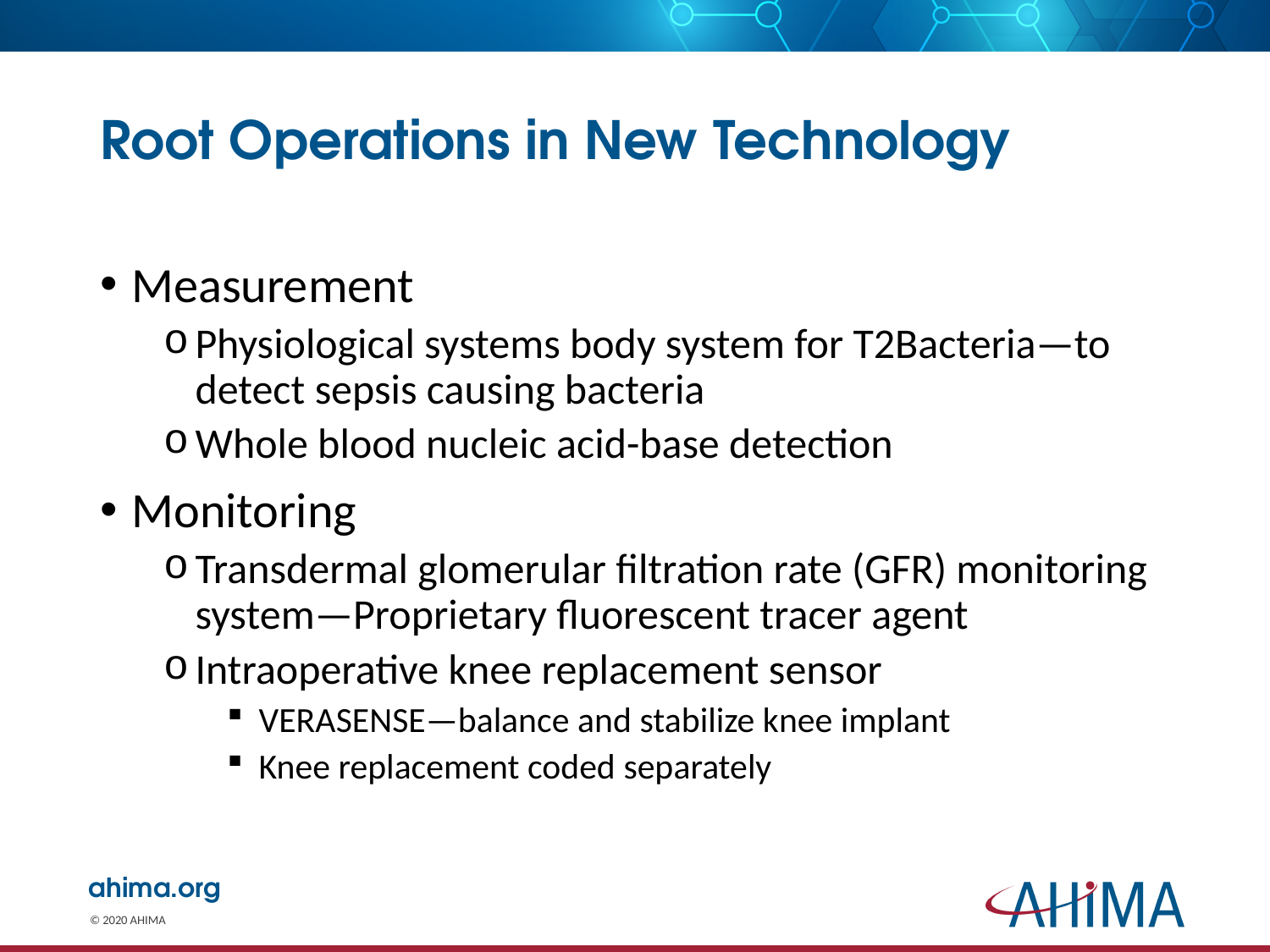

# Root Operations in New Technology
Measurement
Physiological systems body system for T2Bacteria—to detect sepsis causing bacteria
Whole blood nucleic acid-base detection
Monitoring
Transdermal glomerular filtration rate (GFR) monitoring system—Proprietary fluorescent tracer agent
Intraoperative knee replacement sensor
VERASENSE—balance and stabilize knee implant
Knee replacement coded separately